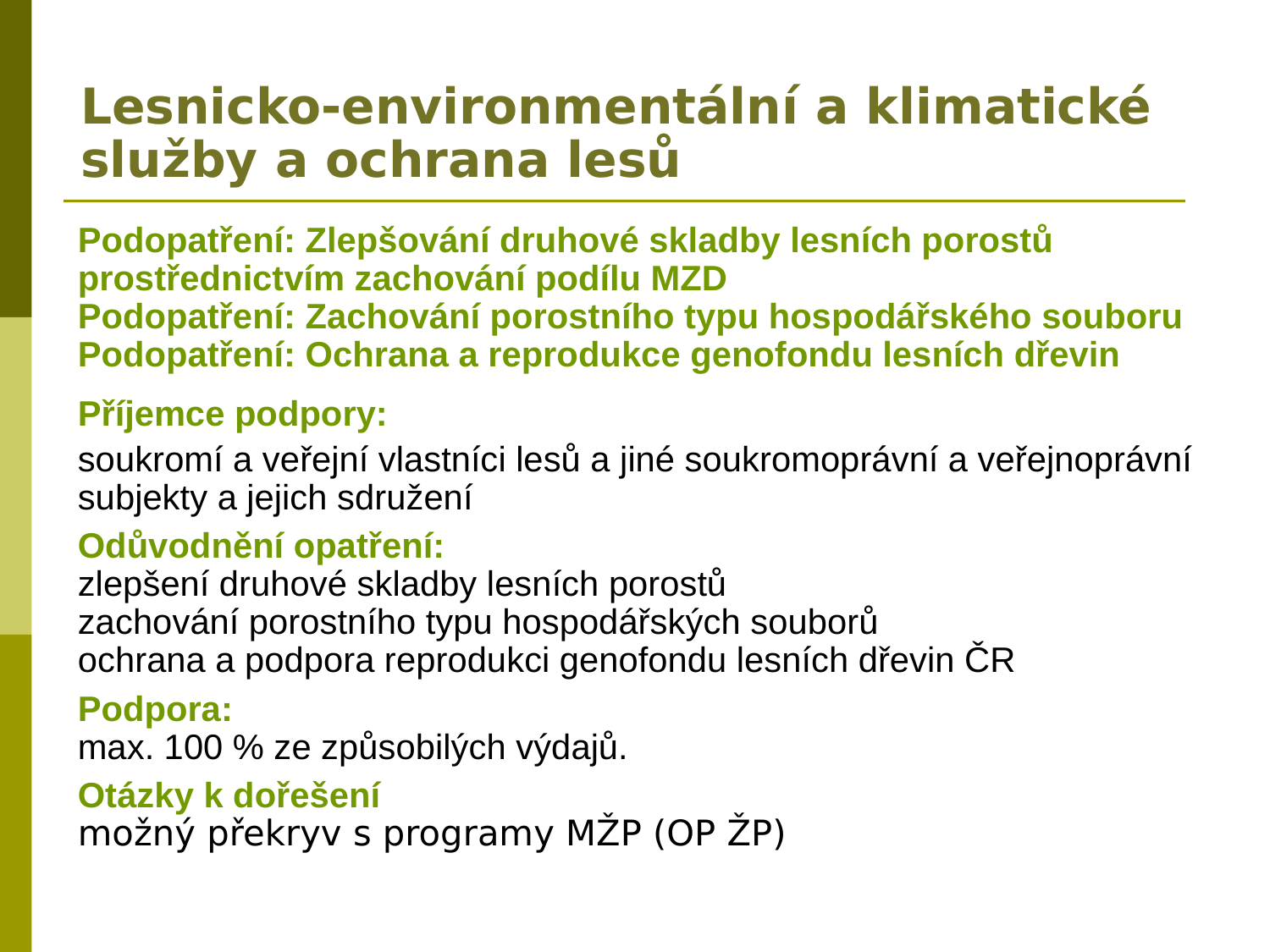

# Lesnicko-environmentální a klimatické služby a ochrana lesů
Podopatření: Zlepšování druhové skladby lesních porostů prostřednictvím zachování podílu MZD
Podopatření: Zachování porostního typu hospodářského souboru
Podopatření: Ochrana a reprodukce genofondu lesních dřevin
Příjemce podpory:
soukromí a veřejní vlastníci lesů a jiné soukromoprávní a veřejnoprávní subjekty a jejich sdružení
Odůvodnění opatření:
zlepšení druhové skladby lesních porostů
zachování porostního typu hospodářských souborů
ochrana a podpora reprodukci genofondu lesních dřevin ČR
Podpora:
max. 100 % ze způsobilých výdajů.
Otázky k dořešení
možný překryv s programy MŽP (OP ŽP)